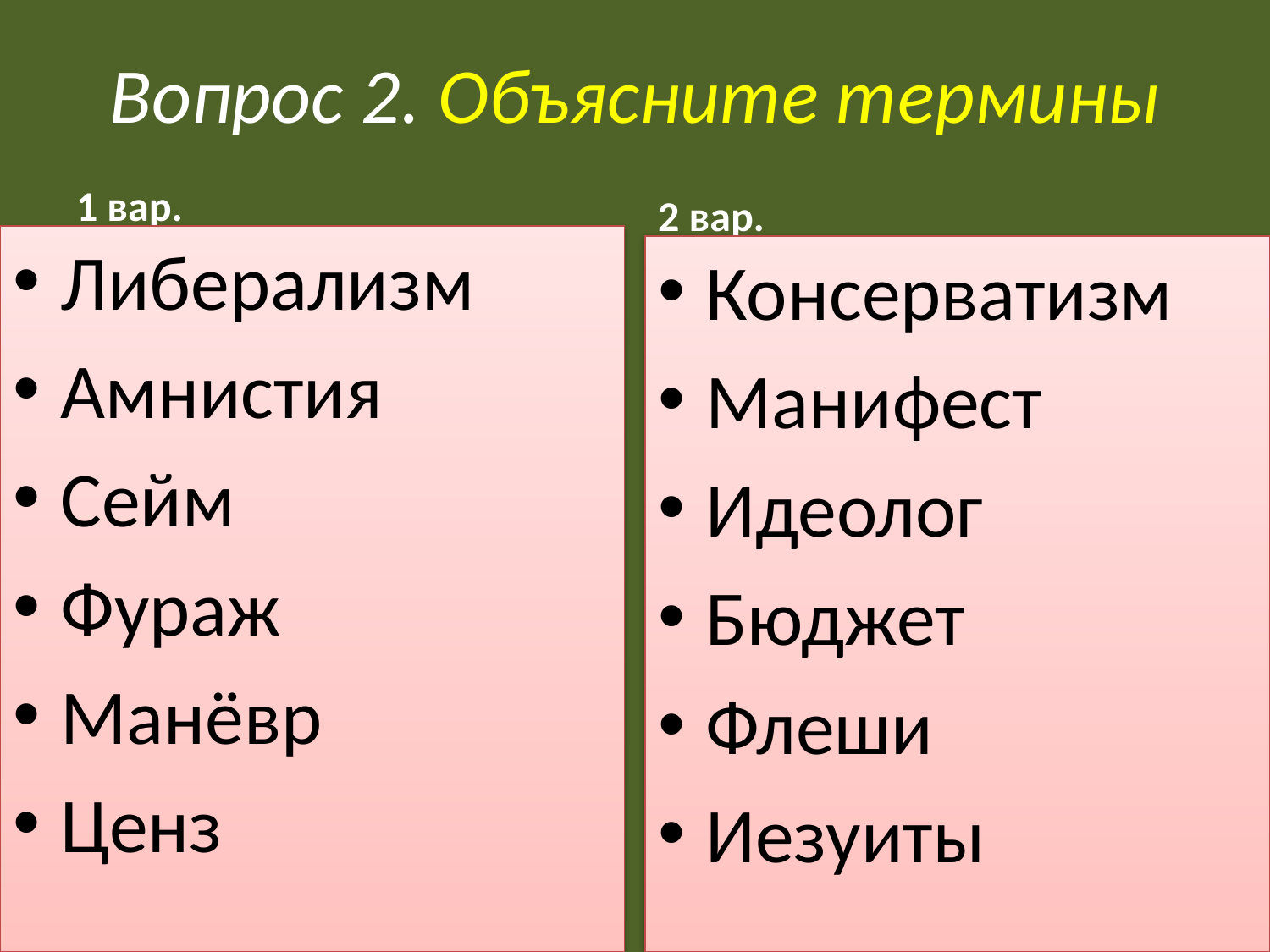

# Вопрос 2. Объясните термины
1 вар.
2 вар.
Либерализм
Амнистия
Сейм
Фураж
Манёвр
Ценз

Консерватизм
Манифест
Идеолог
Бюджет
Флеши
Иезуиты